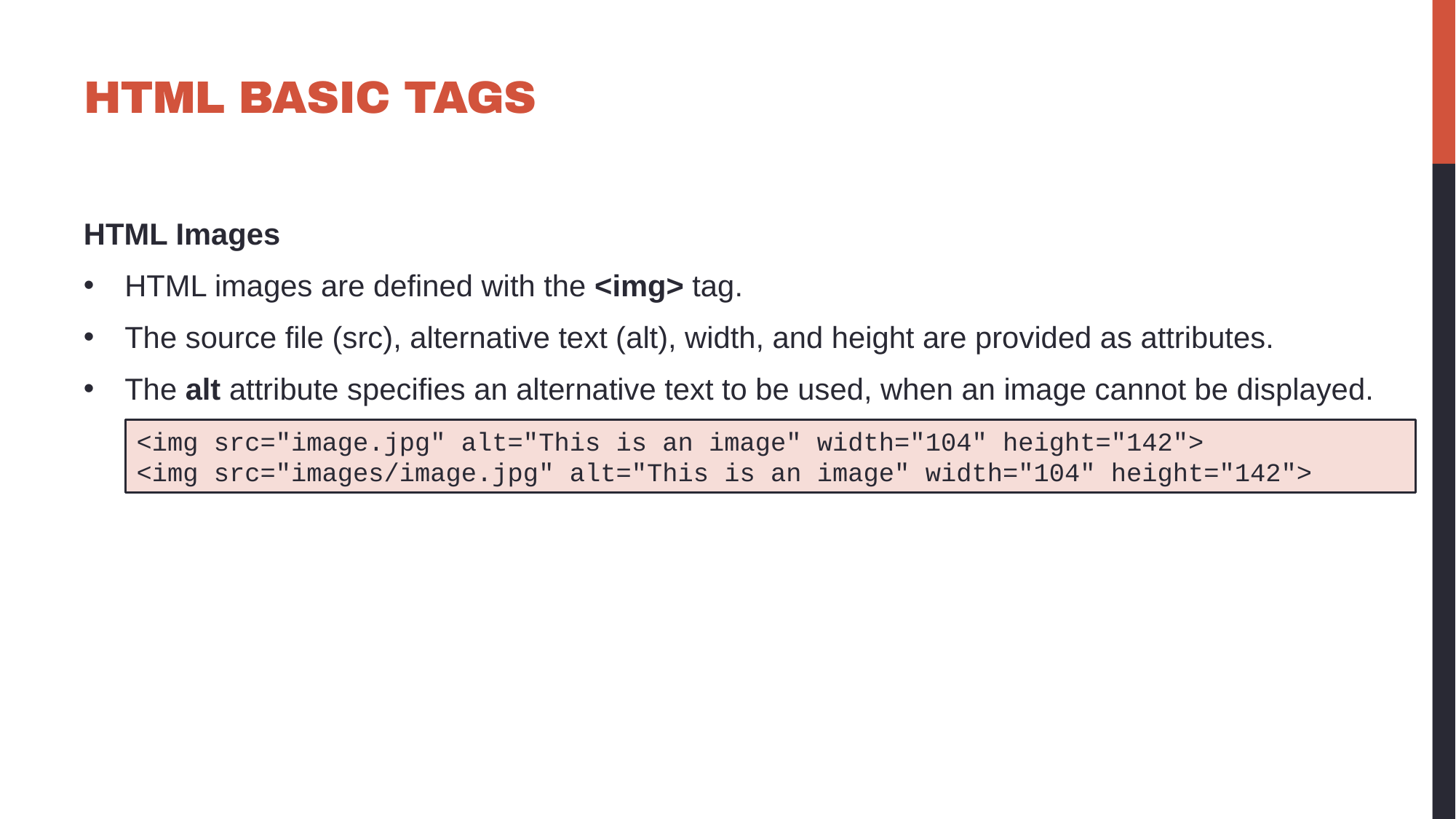

# HTML Basic Tags
HTML Images
HTML images are defined with the <img> tag.
The source file (src), alternative text (alt), width, and height are provided as attributes.
The alt attribute specifies an alternative text to be used, when an image cannot be displayed.

<img src="image.jpg" alt="This is an image" width="104" height="142">
<img src="images/image.jpg" alt="This is an image" width="104" height="142">